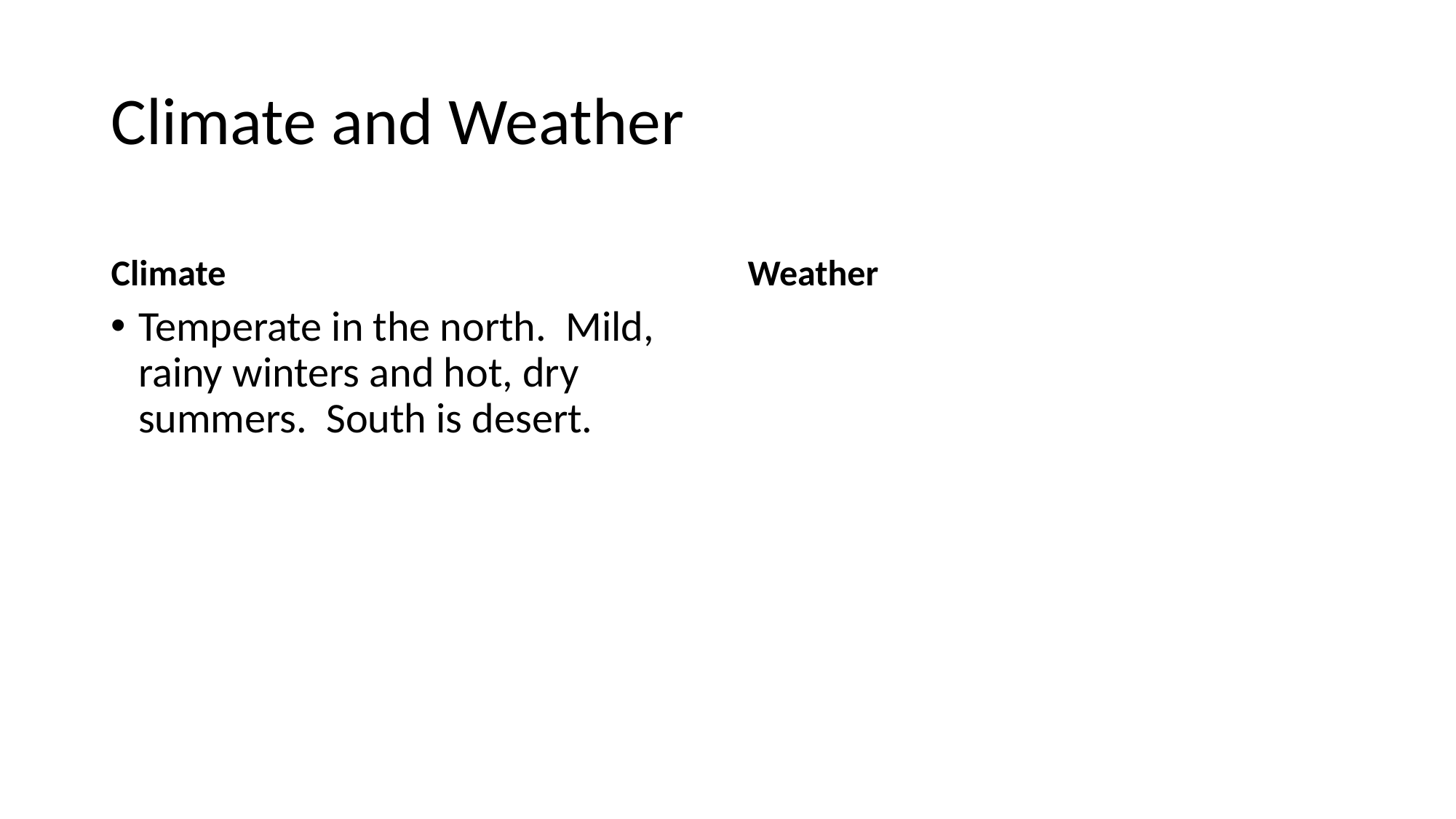

# Climate and Weather
Climate
Weather
Temperate in the north.  Mild, rainy winters and hot, dry summers.  South is desert.